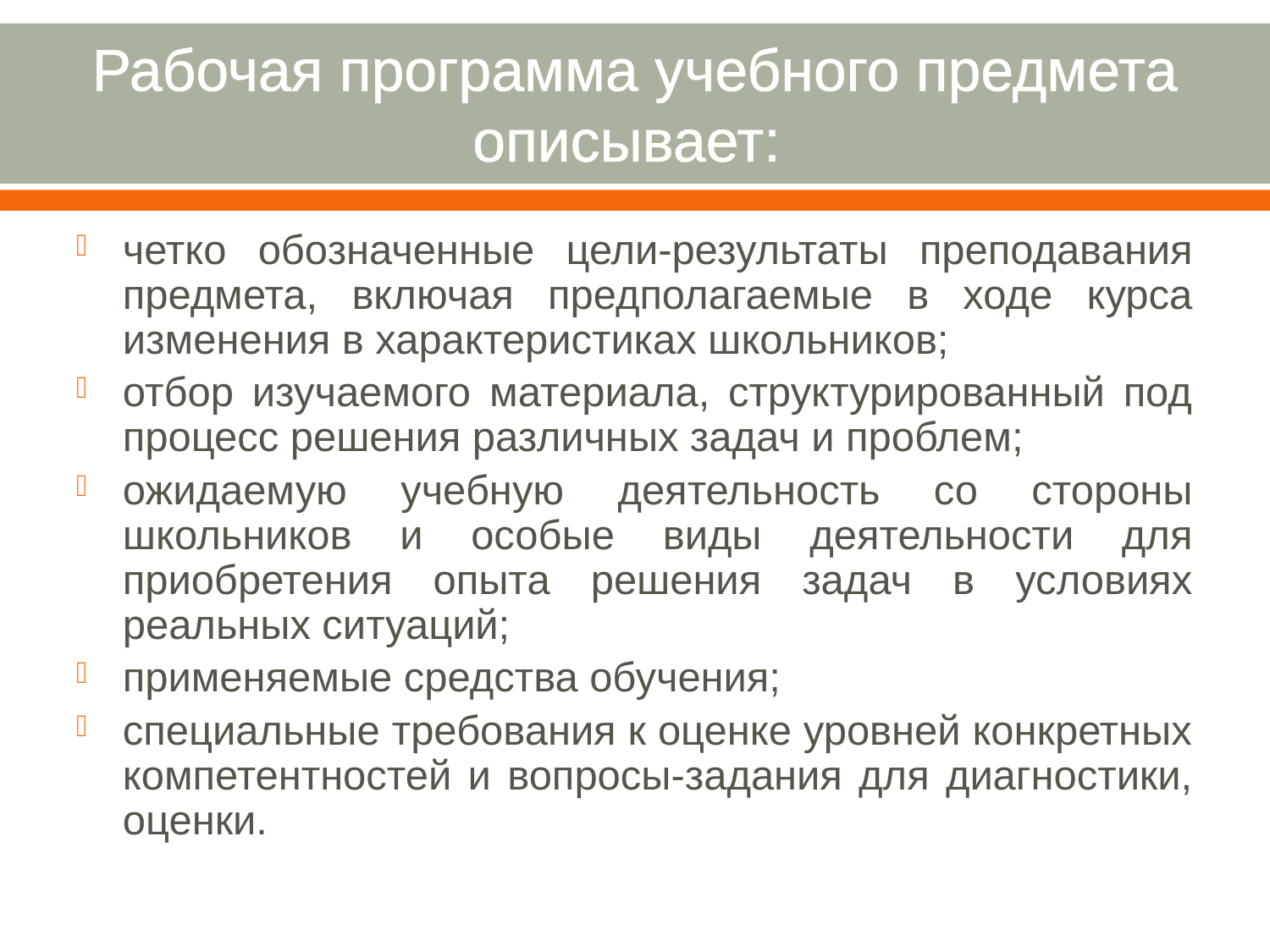

# Рабочая программа учебного предмета описывает:
четко обозначенные цели-результаты преподавания предмета, включая предполагаемые в ходе курса изменения в характеристиках школьников;
отбор изучаемого материала, структурированный под процесс решения различных задач и проблем;
ожидаемую учебную деятельность со стороны школьников и особые виды деятельности для приобретения опыта решения задач в условиях реальных ситуаций;
применяемые средства обучения;
специальные требования к оценке уровней конкретных компетентностей и вопросы-задания для диагностики, оценки.